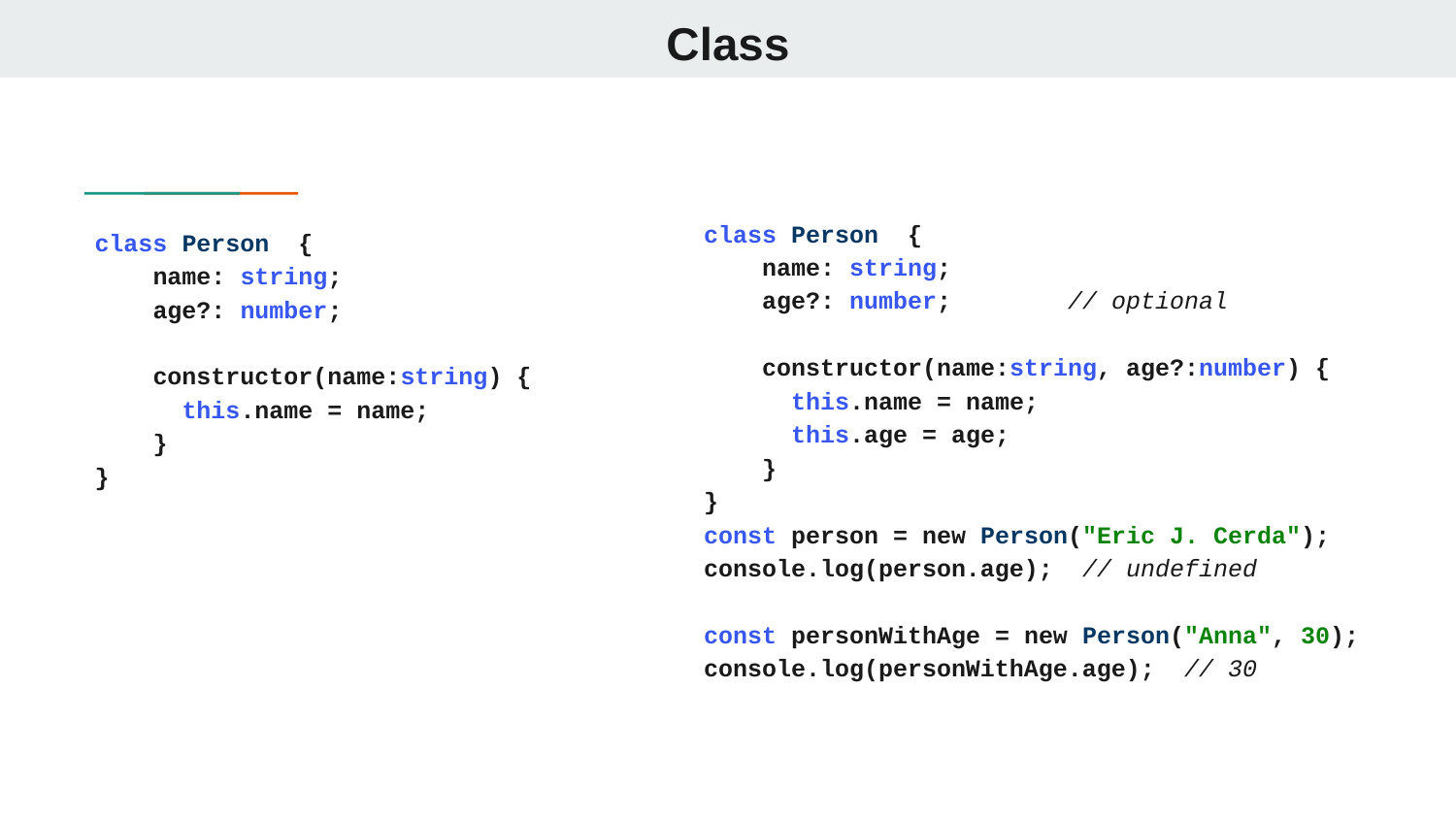

# Class
class Person  {
    name: string;
    age?: number;        // optional

    constructor(name:string, age?:number) {
      this.name = name;
      this.age = age;
    }
}
const person = new Person("Eric J. Cerda");
console.log(person.age);  // undefined

const personWithAge = new Person("Anna", 30);
console.log(personWithAge.age);  // 30

class Person  {
    name: string;
    age?: number;

    constructor(name:string) {
      this.name = name;
    }
}